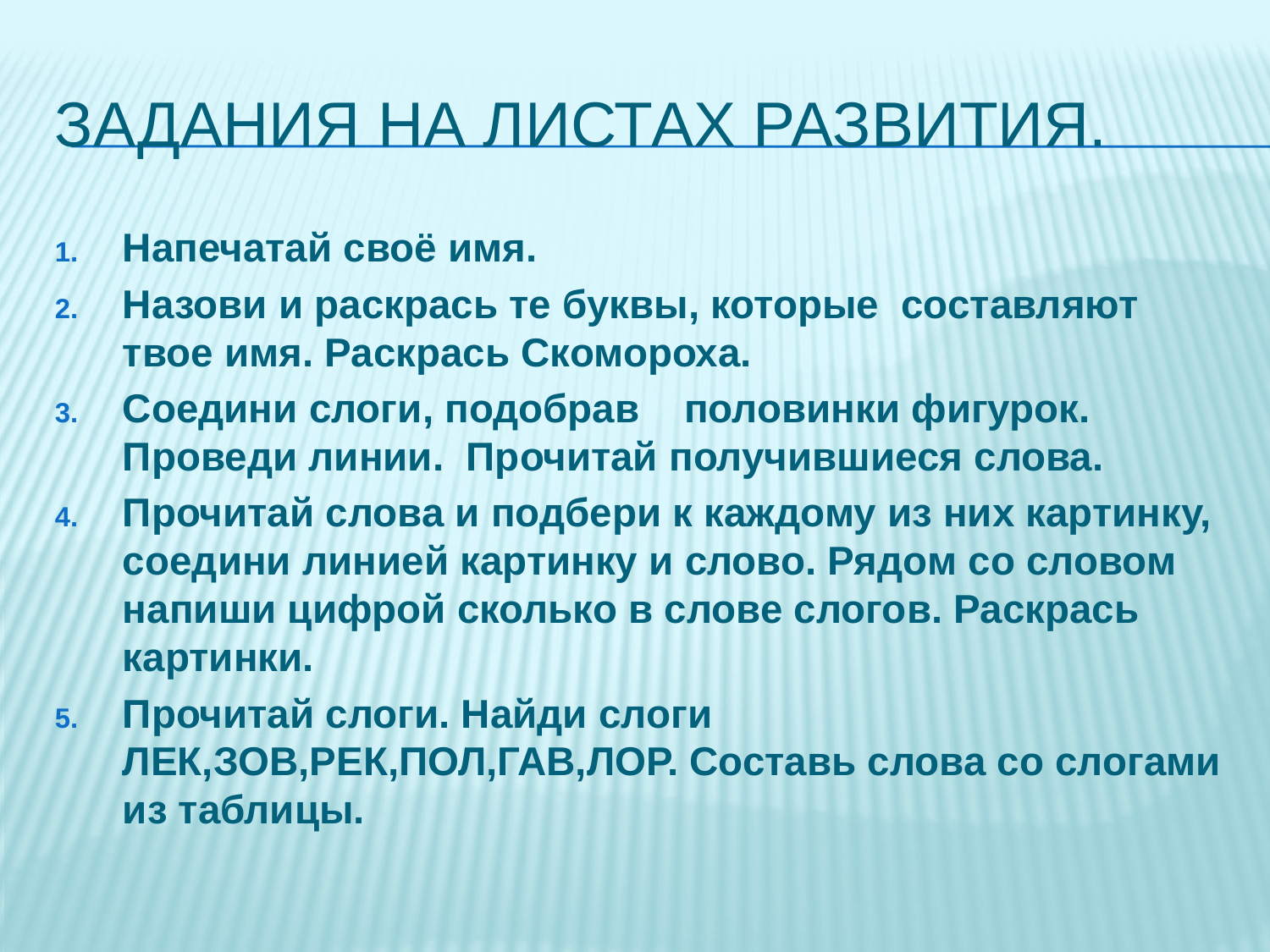

# Задания на листах развития.
Напечатай своё имя.
Назови и раскрась те буквы, которые  составляют твое имя. Раскрась Скомороха.
Соедини слоги, подобрав    половинки фигурок. Проведи линии.  Прочитай получившиеся слова.
Прочитай слова и подбери к каждому из них картинку, соедини линией картинку и слово. Рядом со словом напиши цифрой сколько в слове слогов. Раскрась картинки.
Прочитай слоги. Найди слоги ЛЕК,ЗОВ,РЕК,ПОЛ,ГАВ,ЛОР. Составь слова со слогами из таблицы.